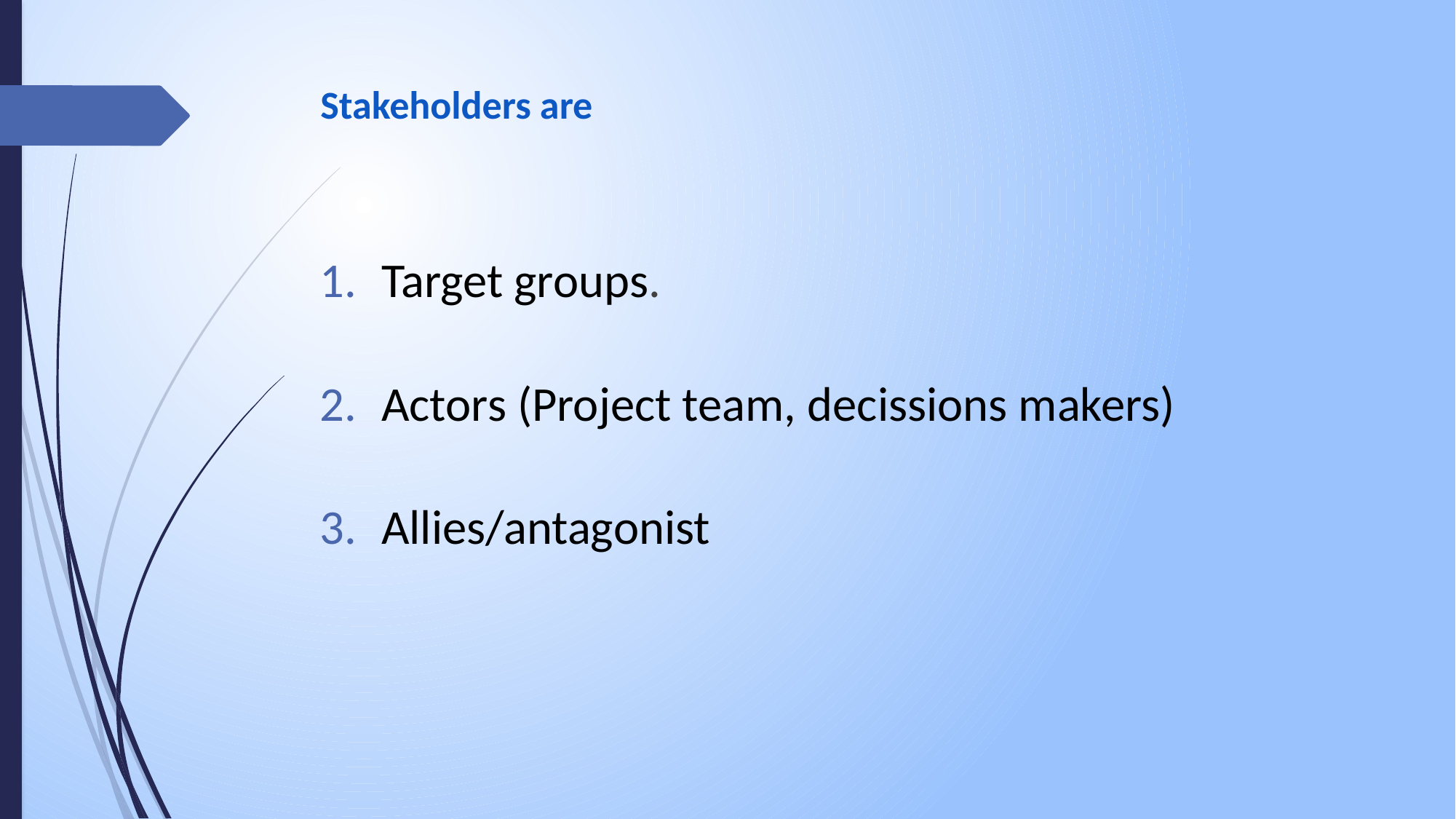

# Stakeholders are
Target groups.

Actors (Project team, decissions makers)

Allies/antagonist